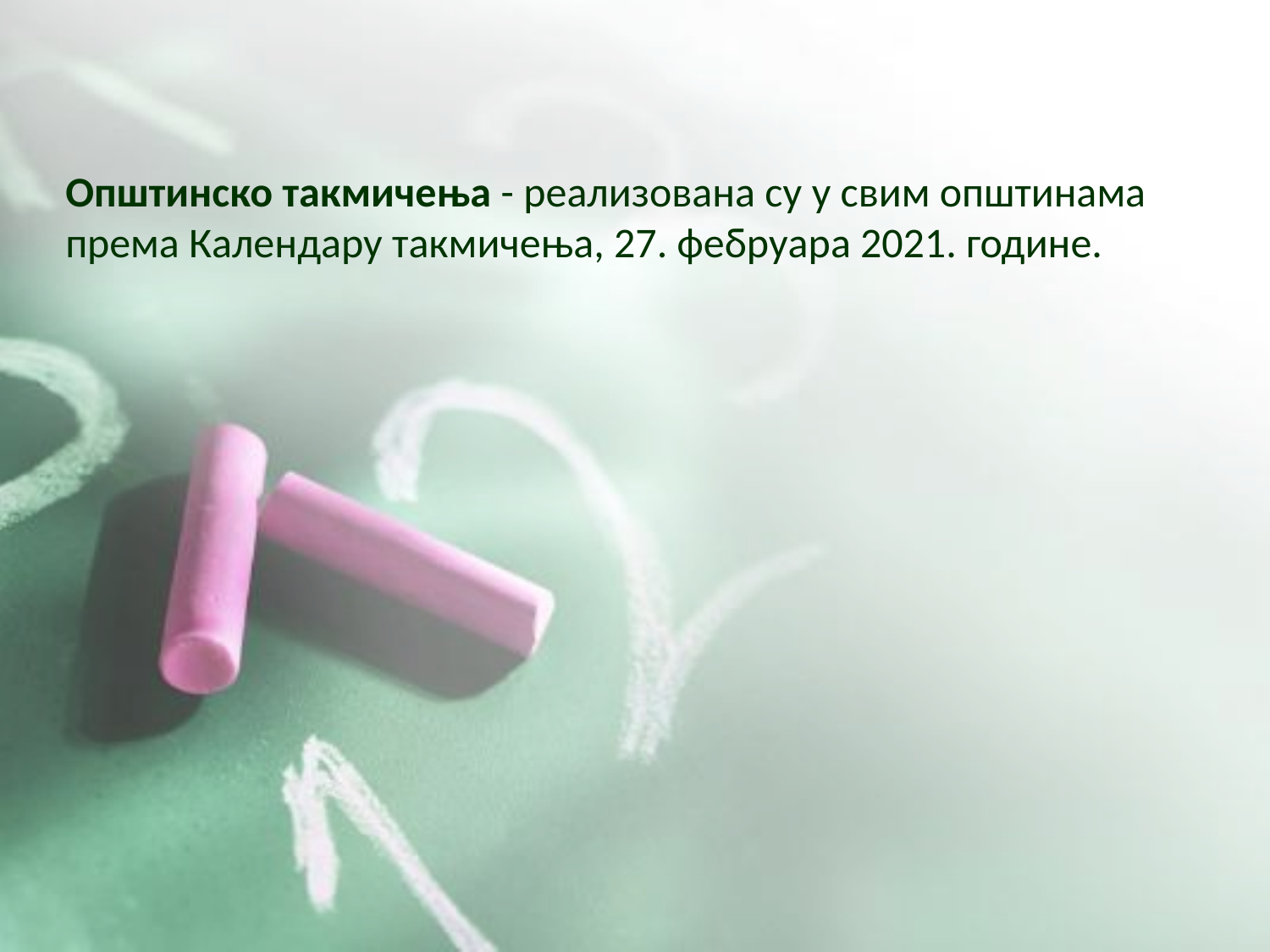

Општинско такмичења - реализована су у свим општинама према Календару такмичења, 27. фебруара 2021. године.